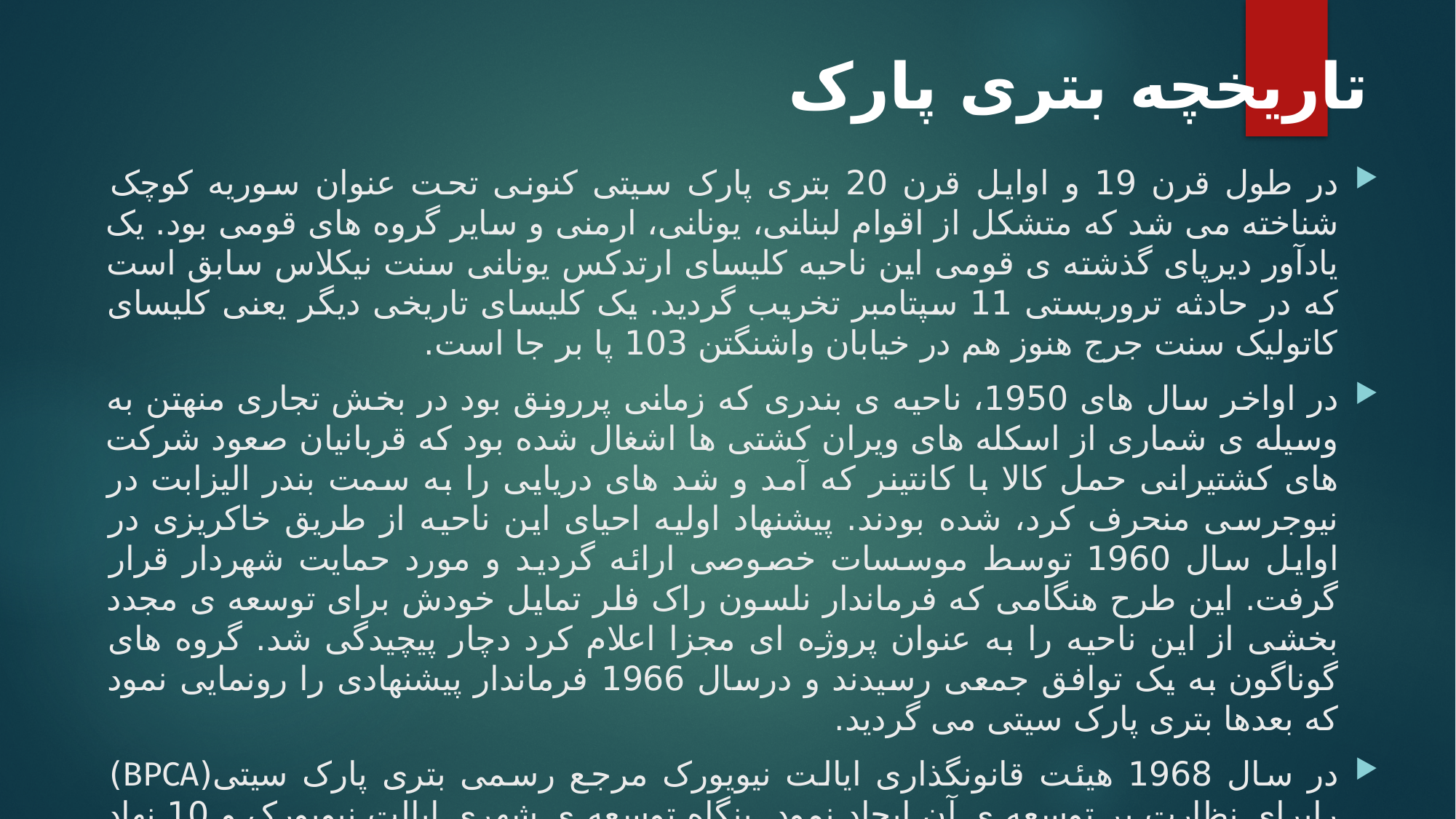

# تاریخچه بتری پارک
در طول قرن 19 و اوایل قرن 20 بتری پارک سیتی کنونی تحت عنوان سوریه کوچک شناخته می شد که متشکل از اقوام لبنانی، یونانی، ارمنی و سایر گروه های قومی بود. یک یادآور دیرپای گذشته ی قومی این ناحیه کلیسای ارتدکس یونانی سنت نیکلاس سابق است که در حادثه تروریستی 11 سپتامبر تخریب گردید. یک کلیسای تاریخی دیگر یعنی کلیسای کاتولیک سنت جرج هنوز هم در خیابان واشنگتن 103 پا بر جا است.
در اواخر سال های 1950، ناحیه ی بندری که زمانی پررونق بود در بخش تجاری منهتن به وسیله ی شماری از اسکله های ویران کشتی ها اشغال شده بود که قربانیان صعود شرکت های کشتیرانی حمل کالا با کانتینر که آمد و شد های دریایی را به سمت بندر الیزابت در نیوجرسی منحرف کرد، شده بودند. پیشنهاد اولیه احیای این ناحیه از طریق خاکریزی در اوایل سال 1960 توسط موسسات خصوصی ارائه گردید و مورد حمایت شهردار قرار گرفت. این طرح هنگامی که فرماندار نلسون راک فلر تمایل خودش برای توسعه ی مجدد بخشی از این ناحیه را به عنوان پروژه ای مجزا اعلام کرد دچار پیچیدگی شد. گروه های گوناگون به یک توافق جمعی رسیدند و درسال 1966 فرماندار پیشنهادی را رونمایی نمود که بعدها بتری پارک سیتی می گردید.
در سال 1968 هیئت قانونگذاری ایالت نیویورک مرجع رسمی بتری پارک سیتی(BPCA) رابرای نظارت بر توسعه ی آن ایجاد نمود. بنگاه توسعه ی شهری ایالت نیویورک و 10 نهاد دولتی دیگر نیز در توسعه ی این پروژه دخیل بودند. (en.Wikipedia.org)